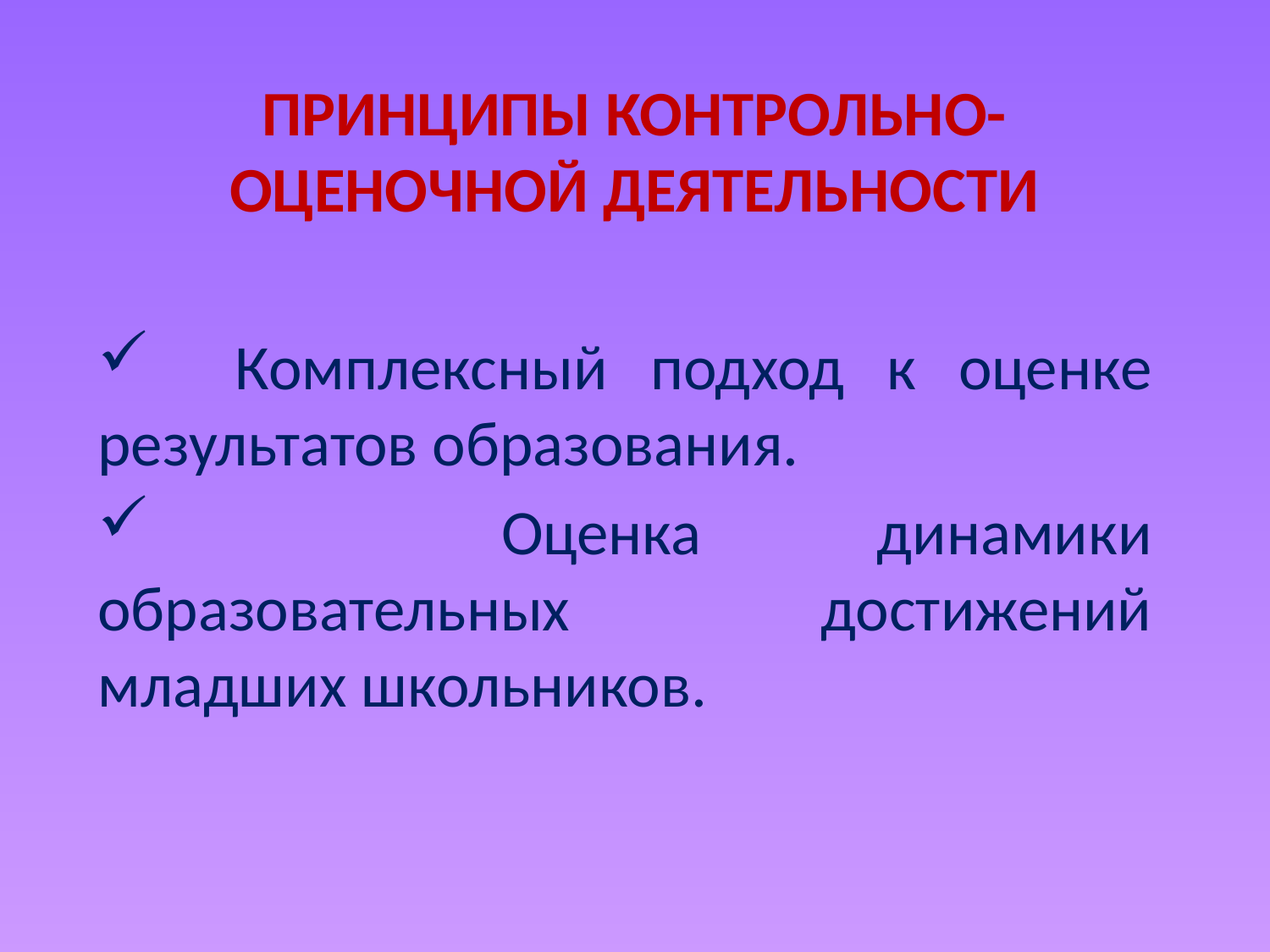

# Принципы контрольно-оценочной деятельности
  Комплексный подход к оценке результатов образования.
  Оценка динамики образовательных достижений младших школьников.